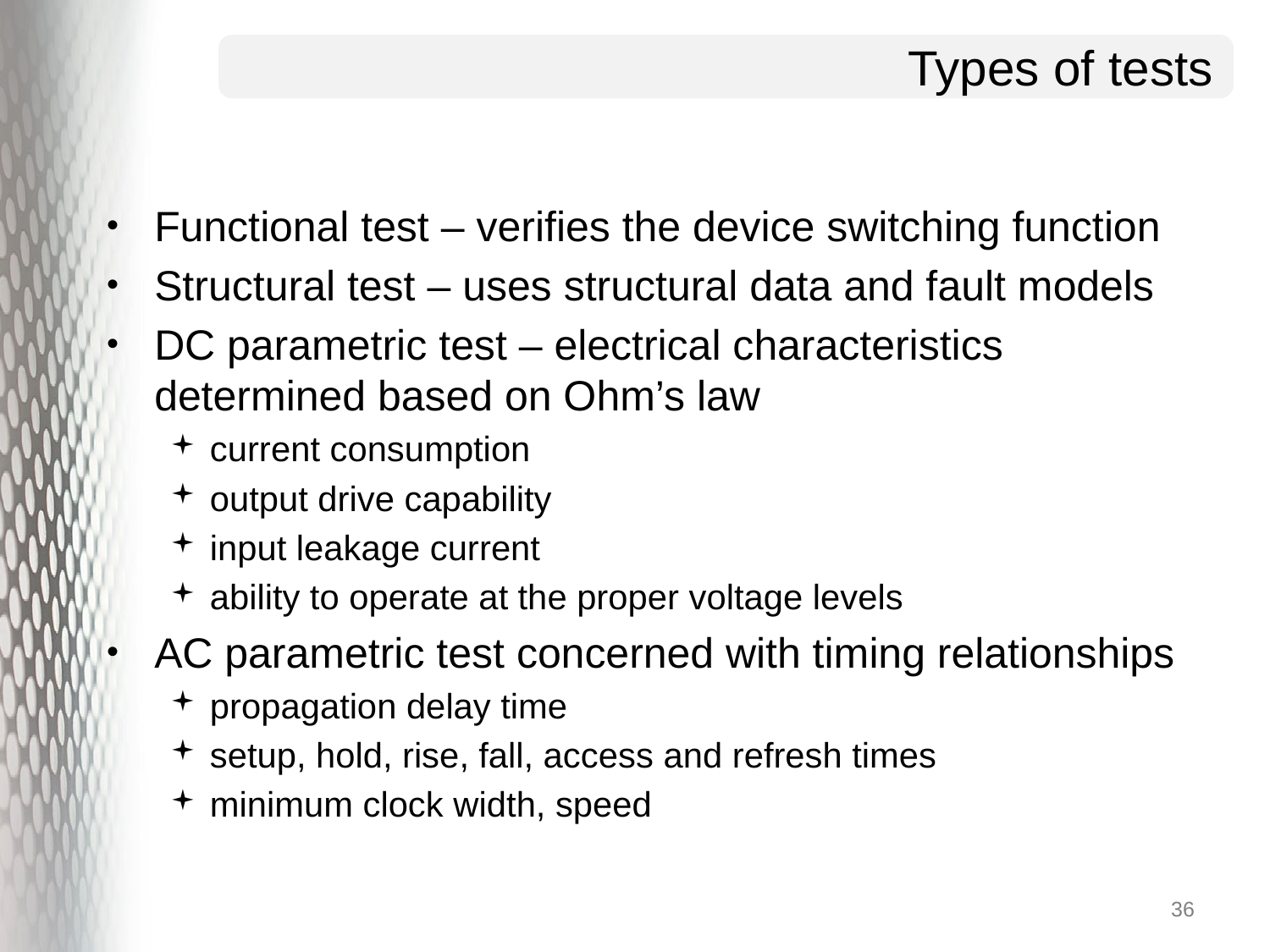

# Types of tests
Functional test – verifies the device switching function
Structural test – uses structural data and fault models
DC parametric test – electrical characteristics determined based on Ohm’s law
current consumption
output drive capability
input leakage current
ability to operate at the proper voltage levels
AC parametric test concerned with timing relationships
propagation delay time
setup, hold, rise, fall, access and refresh times
minimum clock width, speed